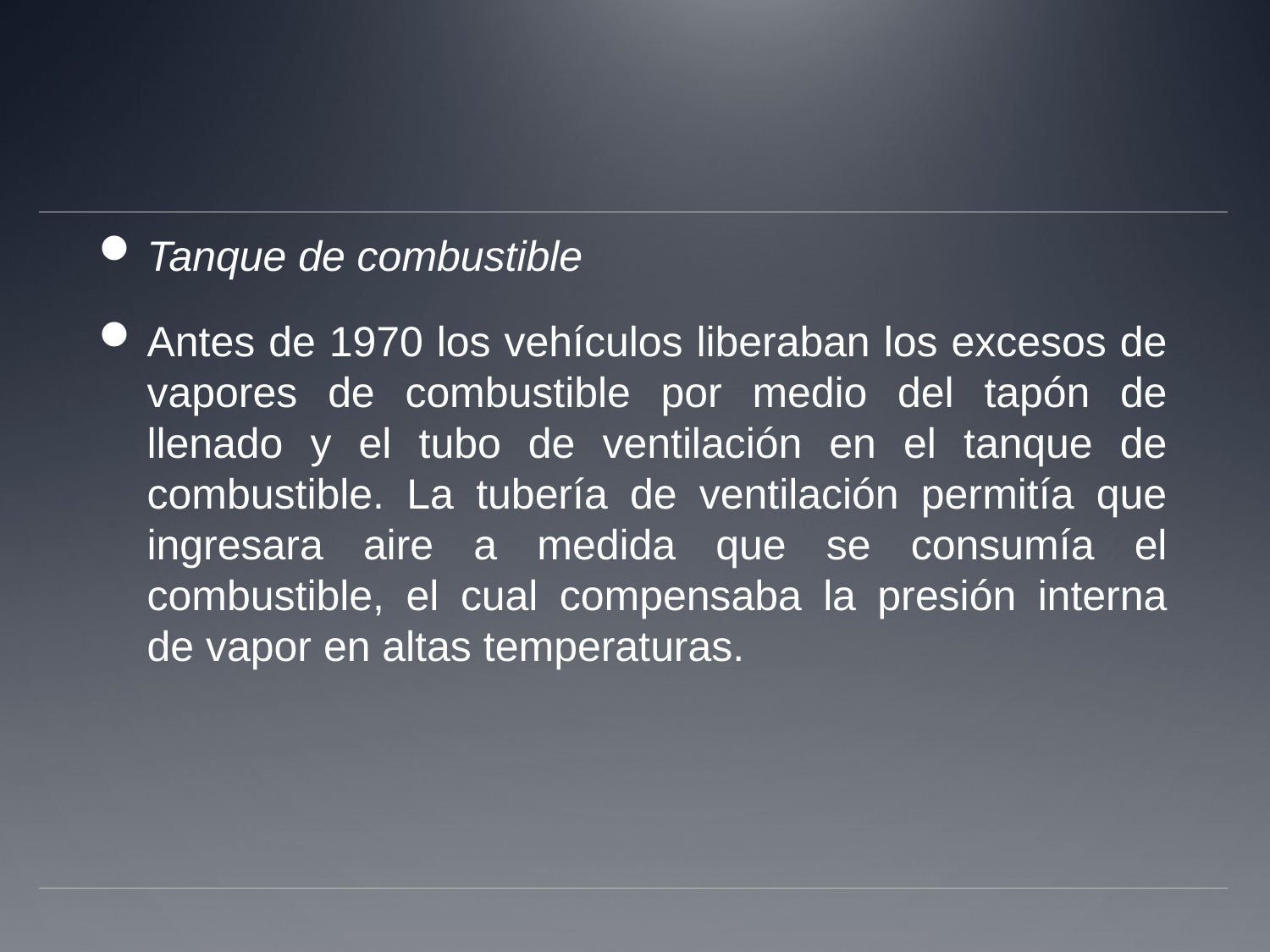

#
Tanque de combustible
Antes de 1970 los vehículos liberaban los excesos de vapores de combustible por medio del tapón de llenado y el tubo de ventilación en el tanque de combustible. La tubería de ventilación permitía que ingresara aire a medida que se consumía el combustible, el cual compensaba la presión interna de vapor en altas temperaturas.